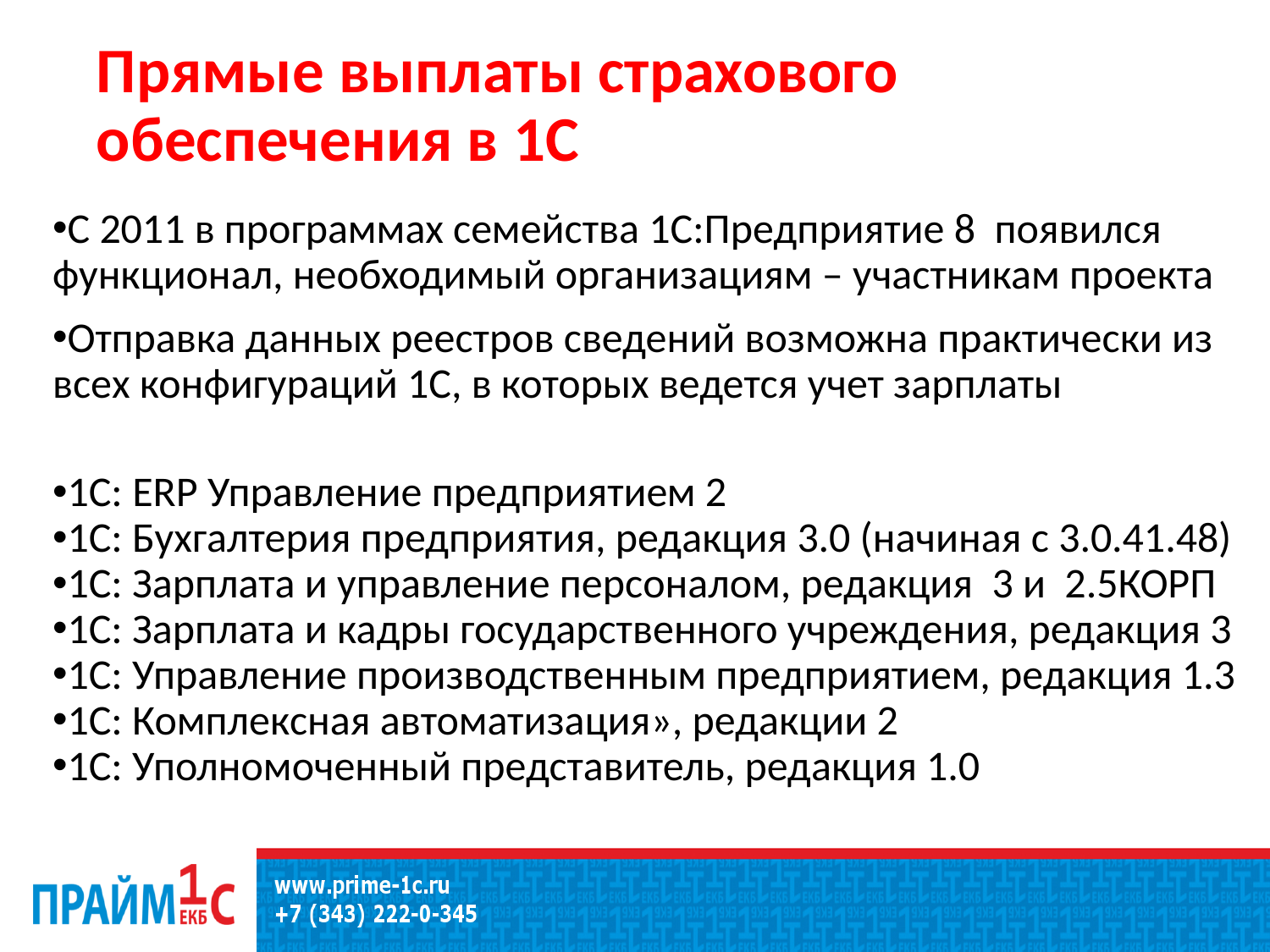

Прямые выплаты страхового обеспечения в 1С
С 2011 в программах семейства 1С:Предприятие 8  появился  функционал, необходимый организациям – участникам проекта
Отправка данных реестров сведений возможна практически из всех конфигураций 1С, в которых ведется учет зарплаты

1С: ERP Управление предприятием 2
1С: Бухгалтерия предприятия, редакция 3.0 (начиная с 3.0.41.48)
1С: Зарплата и управление персоналом, редакция  3 и  2.5КОРП
1С: Зарплата и кадры государственного учреждения, редакция 3
1С: Управление производственным предприятием, редакция 1.3
1С: Комплексная автоматизация», редакции 2
1С: Уполномоченный представитель, редакция 1.0